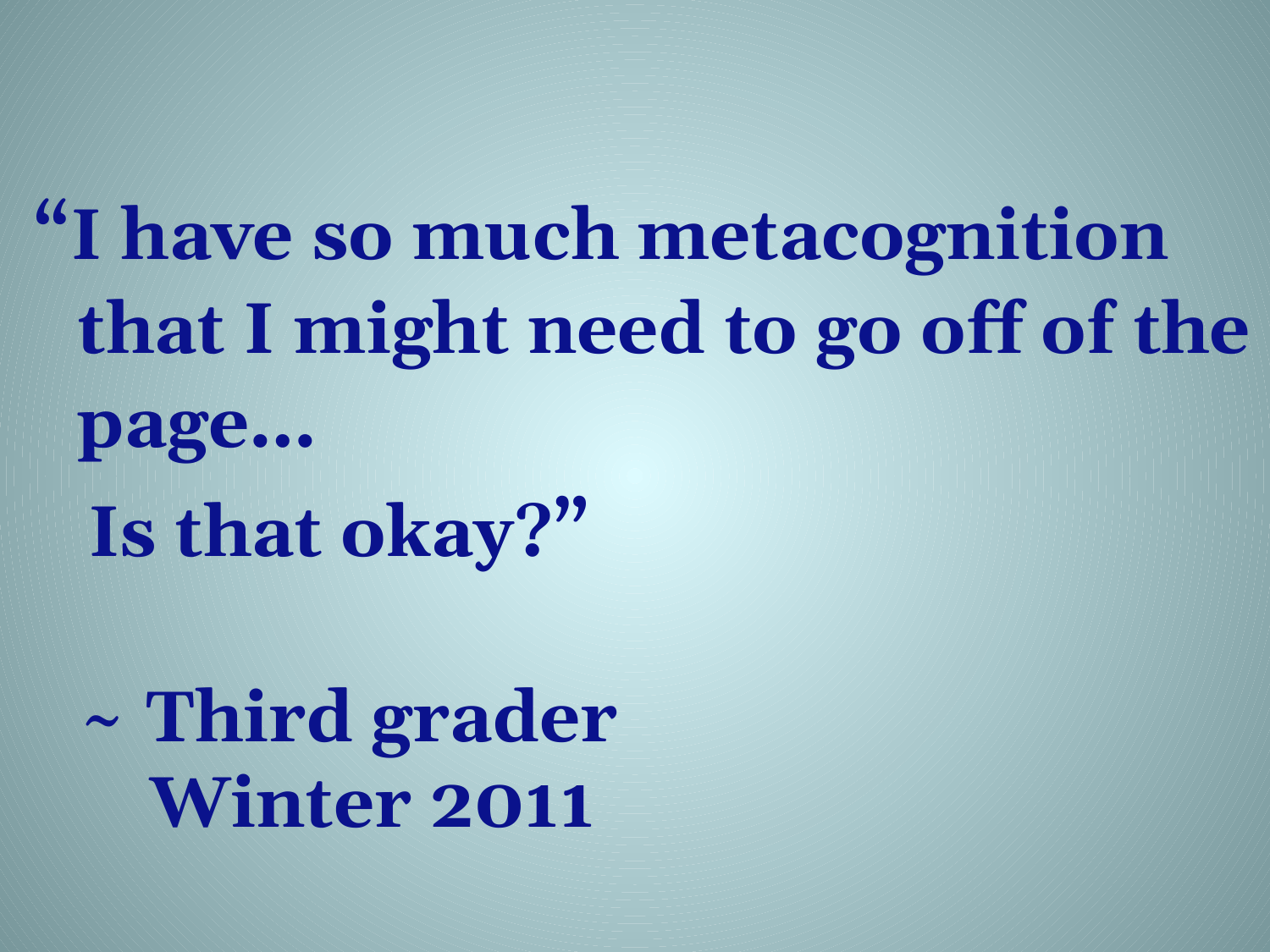

“I have so much metacognition that I might need to go off of the page…
   Is that okay?”

					~ Third grader
					    Winter 2011